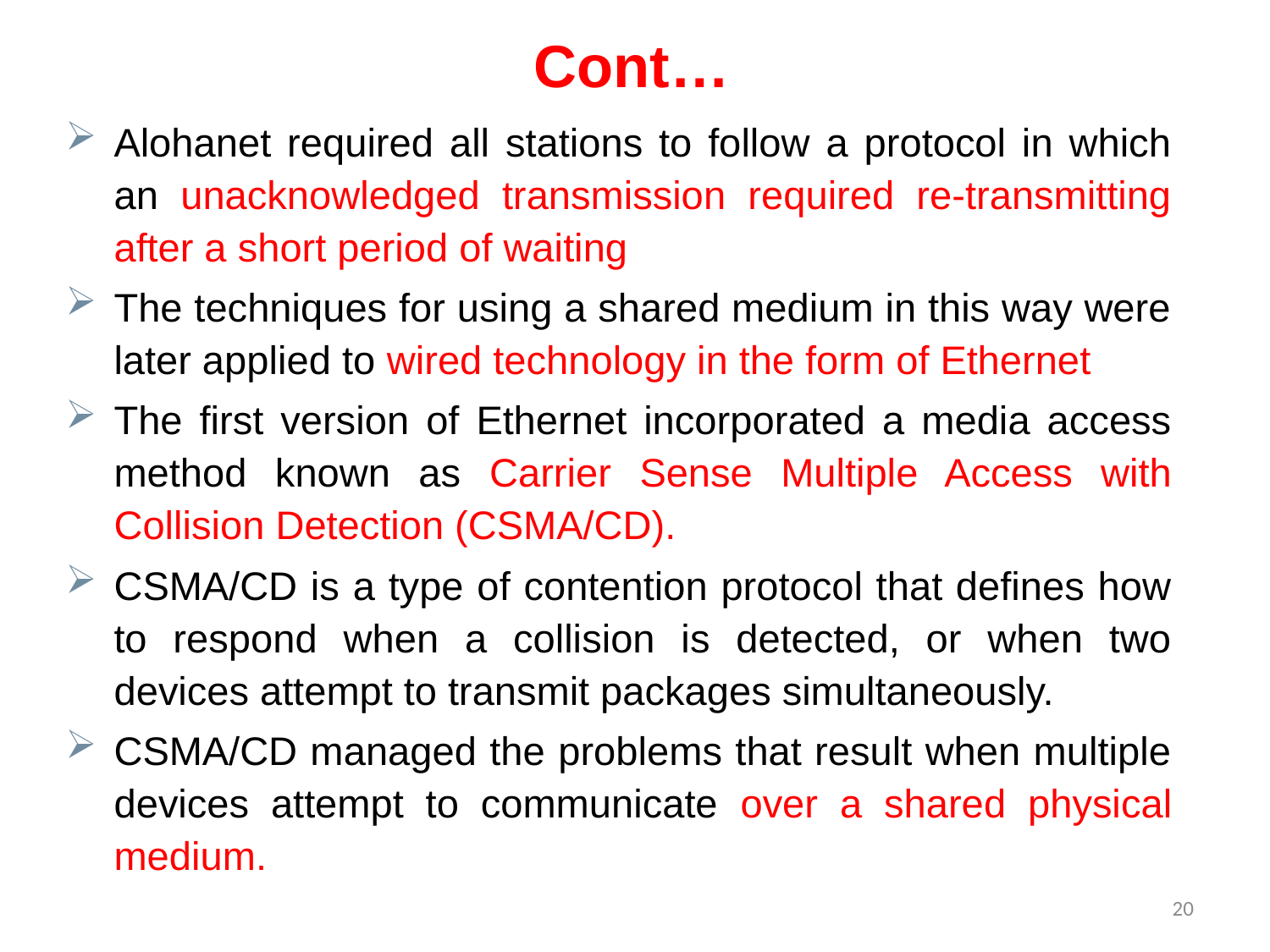

# Cont…
Alohanet required all stations to follow a protocol in which an unacknowledged transmission required re-transmitting after a short period of waiting
The techniques for using a shared medium in this way were later applied to wired technology in the form of Ethernet
The first version of Ethernet incorporated a media access method known as Carrier Sense Multiple Access with Collision Detection (CSMA/CD).
CSMA/CD is a type of contention protocol that defines how to respond when a collision is detected, or when two devices attempt to transmit packages simultaneously.
CSMA/CD managed the problems that result when multiple devices attempt to communicate over a shared physical medium.

20